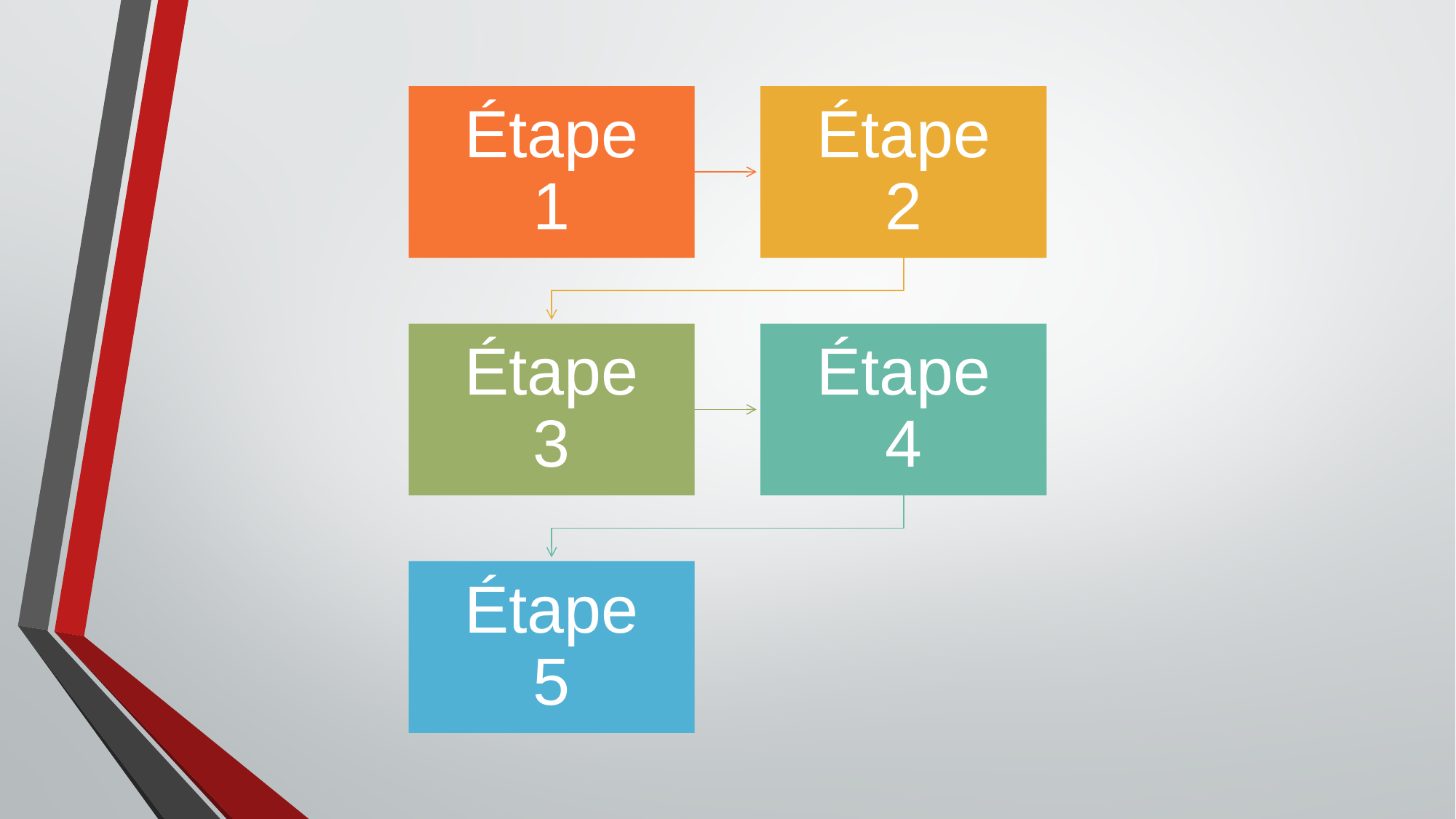

Étape 1

Étape 2

Étape 3

Étape 4
Étape 5